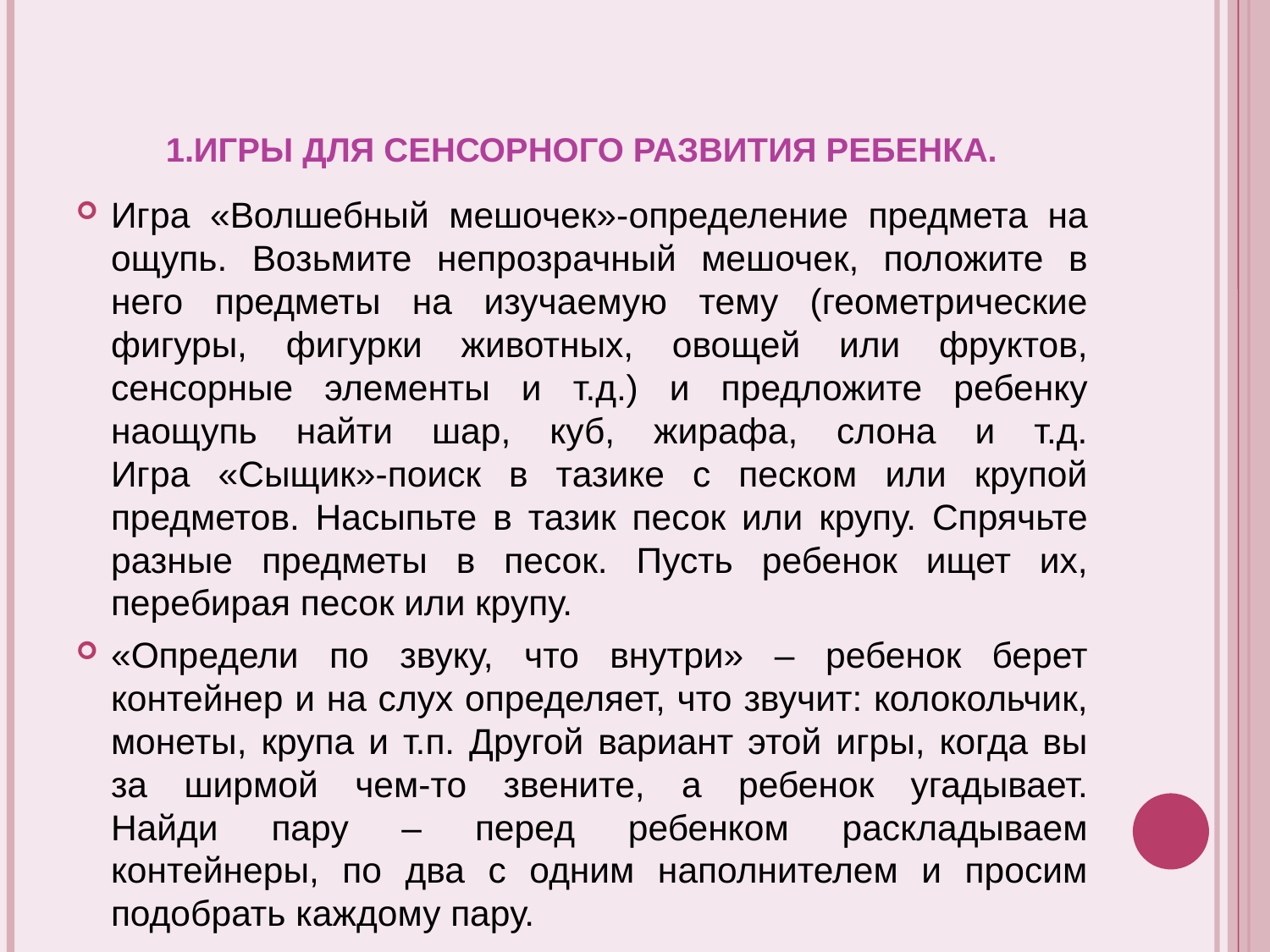

# 1.Игры для сенсорного развития ребенка.
Игра «Волшебный мешочек»-определение предмета на ощупь. Возьмите непрозрачный мешочек, положите в него предметы на изучаемую тему (геометрические фигуры, фигурки животных, овощей или фруктов, сенсорные элементы и т.д.) и предложите ребенку наощупь найти шар, куб, жирафа, слона и т.д.
Игра «Сыщик»-поиск в тазике с песком или крупой предметов. Насыпьте в тазик песок или крупу. Спрячьте разные предметы в песок. Пусть ребенок ищет их, перебирая песок или крупу.
«Определи по звуку, что внутри» – ребенок берет контейнер и на слух определяет, что звучит: колокольчик, монеты, крупа и т.п. Другой вариант этой игры, когда вы за ширмой чем-то звените, а ребенок угадывает.
Найди пару – перед ребенком раскладываем контейнеры, по два с одним наполнителем и просим подобрать каждому пару.